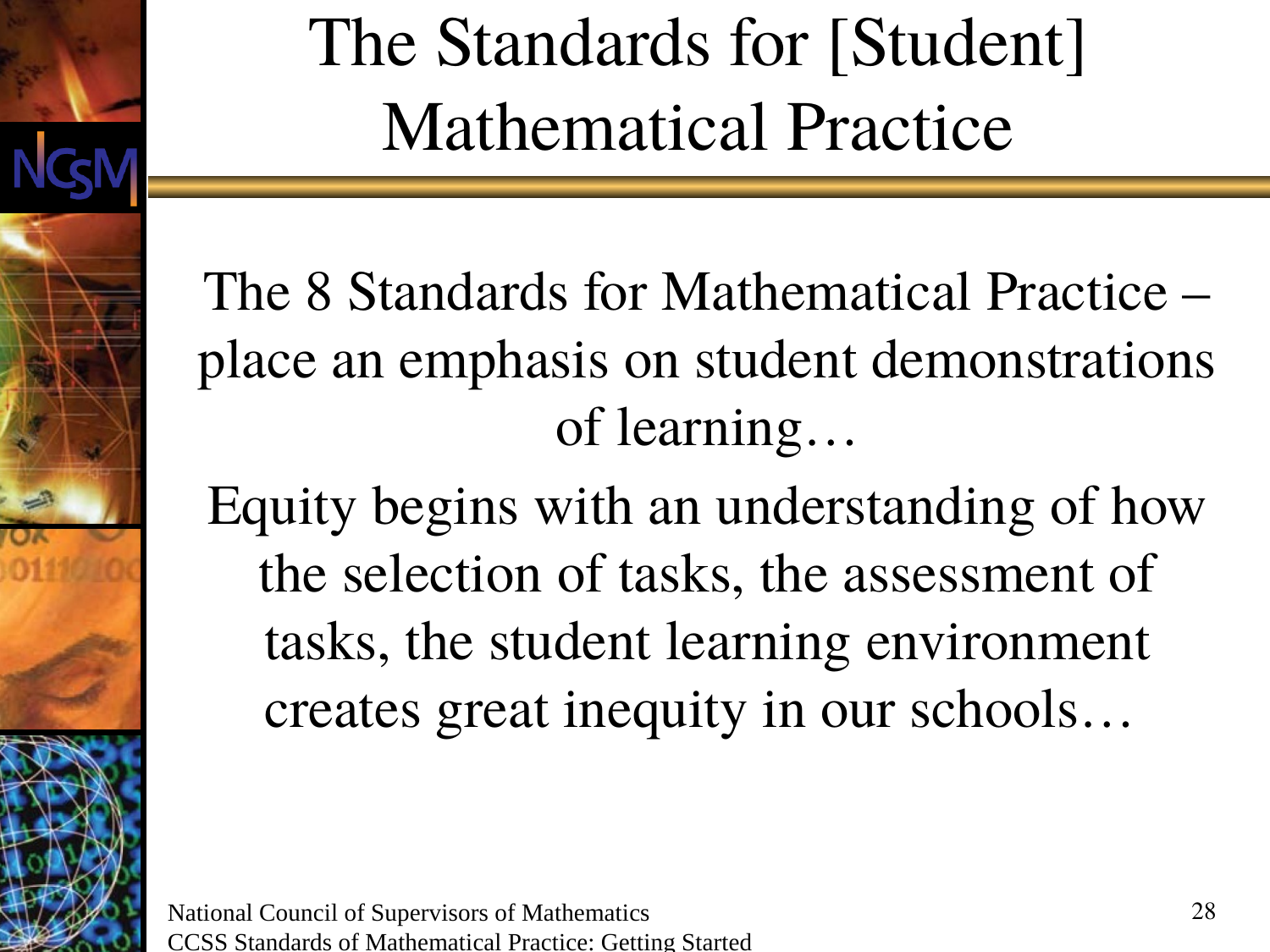

The Standards for [Student] Mathematical Practice
The 8 Standards for Mathematical Practice – place an emphasis on student demonstrations of learning…
Equity begins with an understanding of how the selection of tasks, the assessment of tasks, the student learning environment creates great inequity in our schools…

28